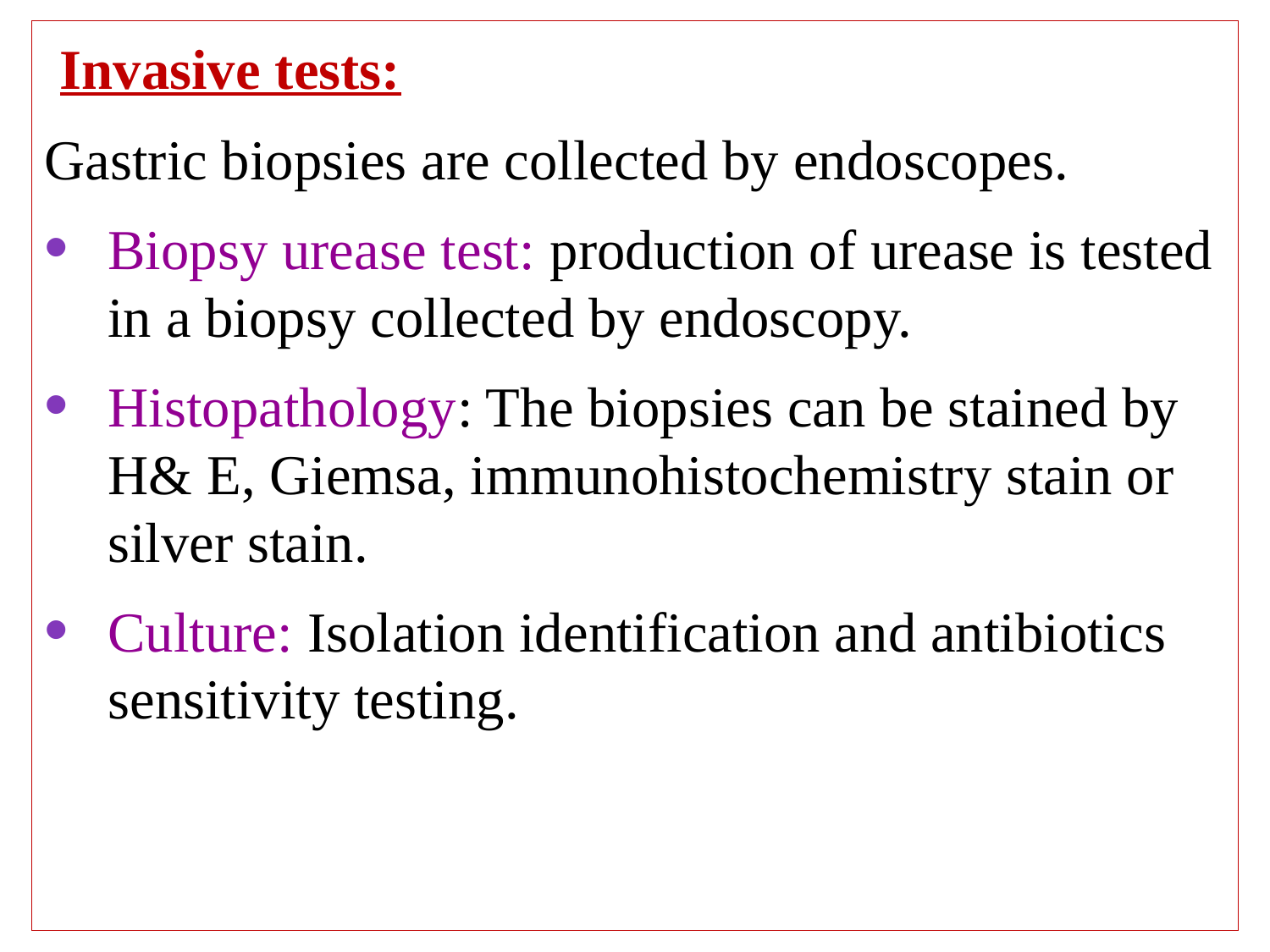

Invasive tests:
Gastric biopsies are collected by endoscopes.
Biopsy urease test: production of urease is tested in a biopsy collected by endoscopy.
Histopathology: The biopsies can be stained by H& E, Giemsa, immunohistochemistry stain or silver stain.
Culture: Isolation identification and antibiotics sensitivity testing.
#